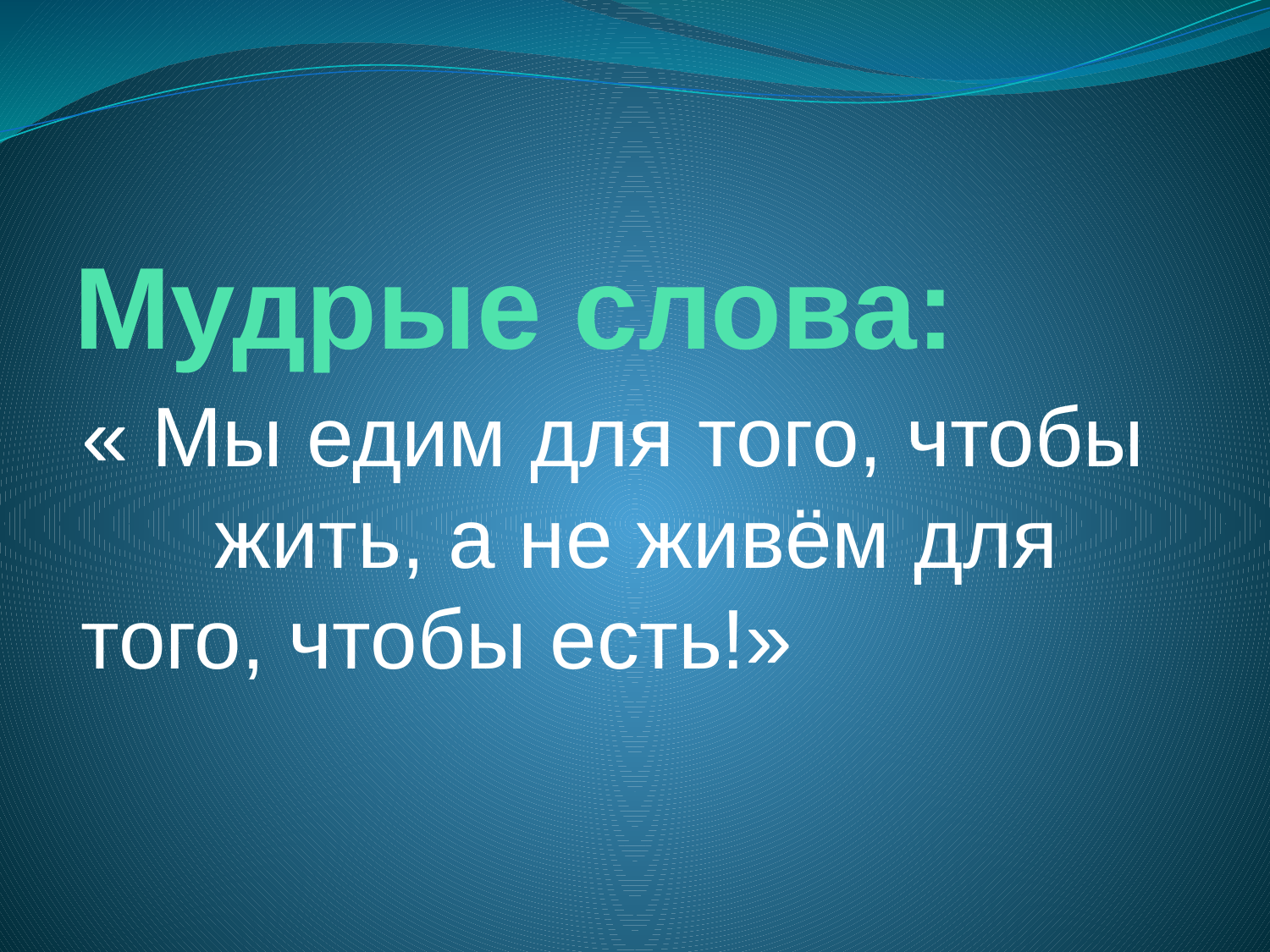

# Мудрые слова:
« Мы едим для того, чтобы   жить, а не живём для того, чтобы есть!»